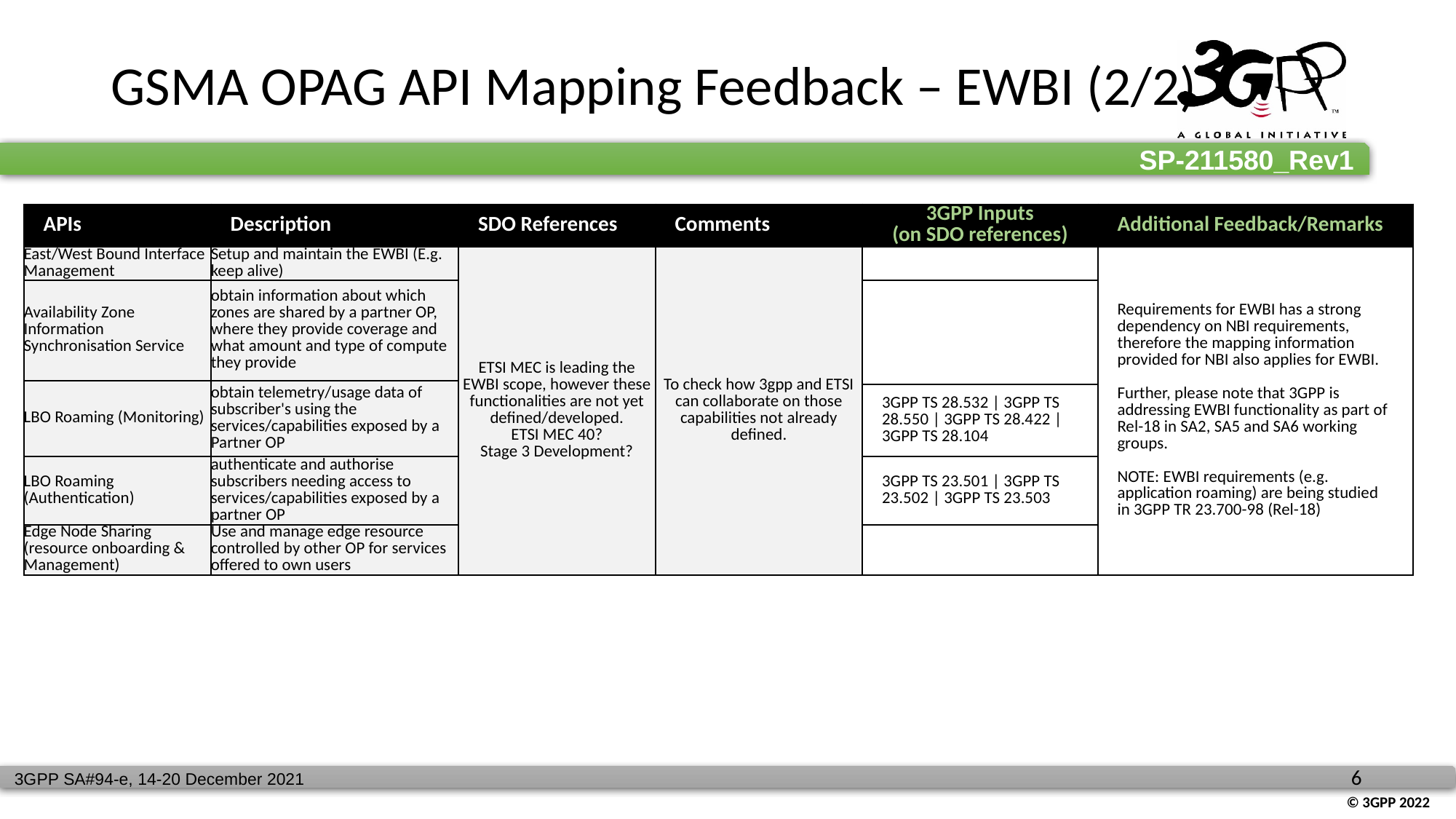

GSMA OPAG API Mapping Feedback – EWBI (2/2)
| APIs | Description | SDO References | Comments | 3GPP Inputs (on SDO references) | Additional Feedback/Remarks |
| --- | --- | --- | --- | --- | --- |
| East/West Bound Interface Management | Setup and maintain the EWBI (E.g. keep alive) | ETSI MEC is leading the EWBI scope, however these functionalities are not yet defined/developed. ETSI MEC 40? Stage 3 Development? | To check how 3gpp and ETSI can collaborate on those capabilities not already defined. |  | Requirements for EWBI has a strong dependency on NBI requirements, therefore the mapping information provided for NBI also applies for EWBI. Further, please note that 3GPP is addressing EWBI functionality as part of Rel-18 in SA2, SA5 and SA6 working groups. NOTE: EWBI requirements (e.g. application roaming) are being studied in 3GPP TR 23.700-98 (Rel-18) |
| Availability Zone Information Synchronisation Service | obtain information about which zones are shared by a partner OP, where they provide coverage and what amount and type of compute they provide |  |  |  |  |
| LBO Roaming (Monitoring) | obtain telemetry/usage data of subscriber's using the services/capabilities exposed by a Partner OP |  |  |  |  |
|  |  |  |  | 3GPP TS 28.532 | 3GPP TS 28.550 | 3GPP TS 28.422 | 3GPP TS 28.104 |  |
| LBO Roaming (Authentication) | authenticate and authorise subscribers needing access to services/capabilities exposed by a partner OP |  |  | 3GPP TS 23.501 | 3GPP TS 23.502 | 3GPP TS 23.503 |  |
| Edge Node Sharing (resource onboarding & Management) | Use and manage edge resource controlled by other OP for services offered to own users |  |  |  |  |